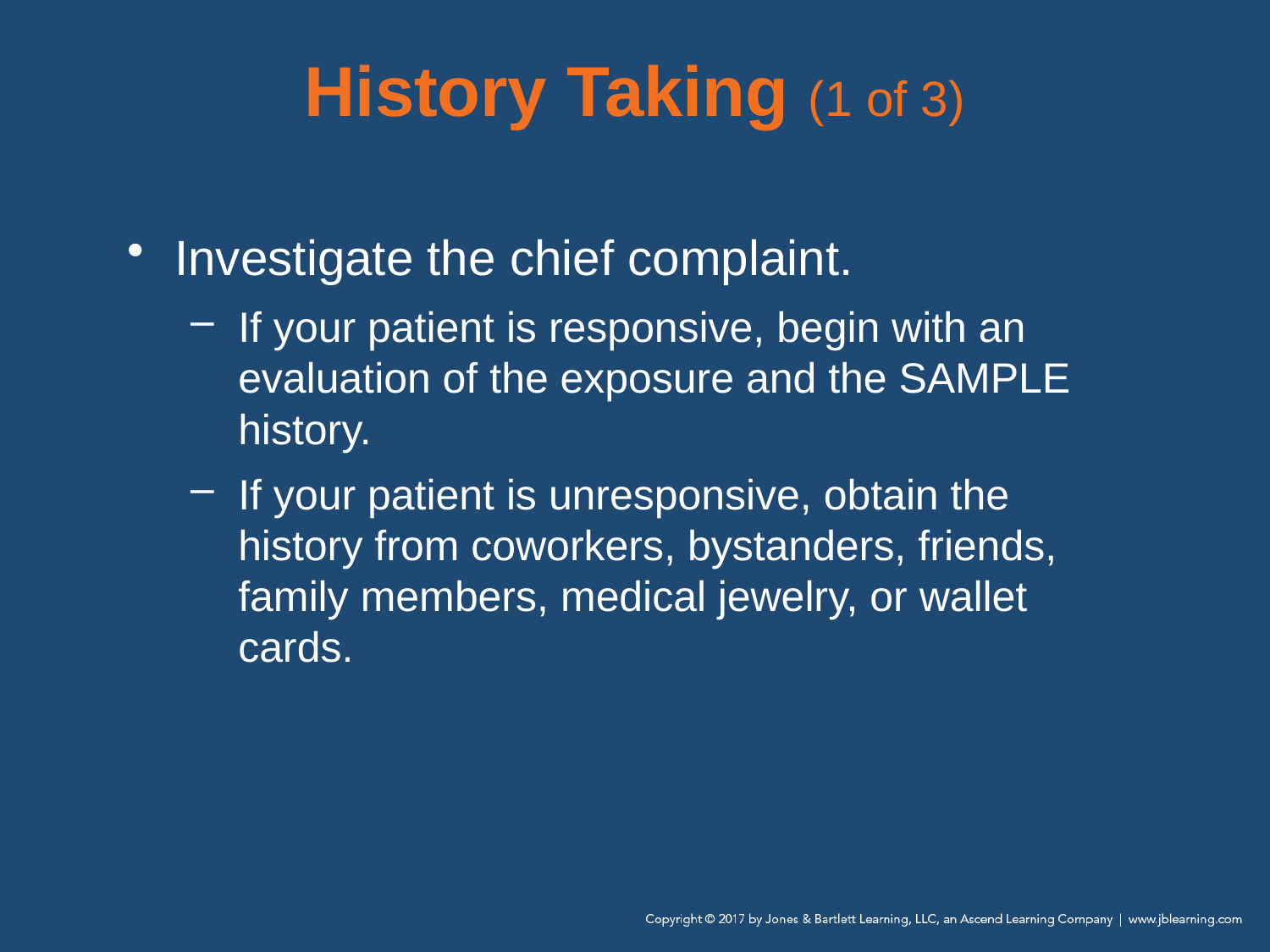

# History Taking (1 of 3)
Investigate the chief complaint.
If your patient is responsive, begin with an evaluation of the exposure and the SAMPLE history.
If your patient is unresponsive, obtain the history from coworkers, bystanders, friends, family members, medical jewelry, or wallet cards.